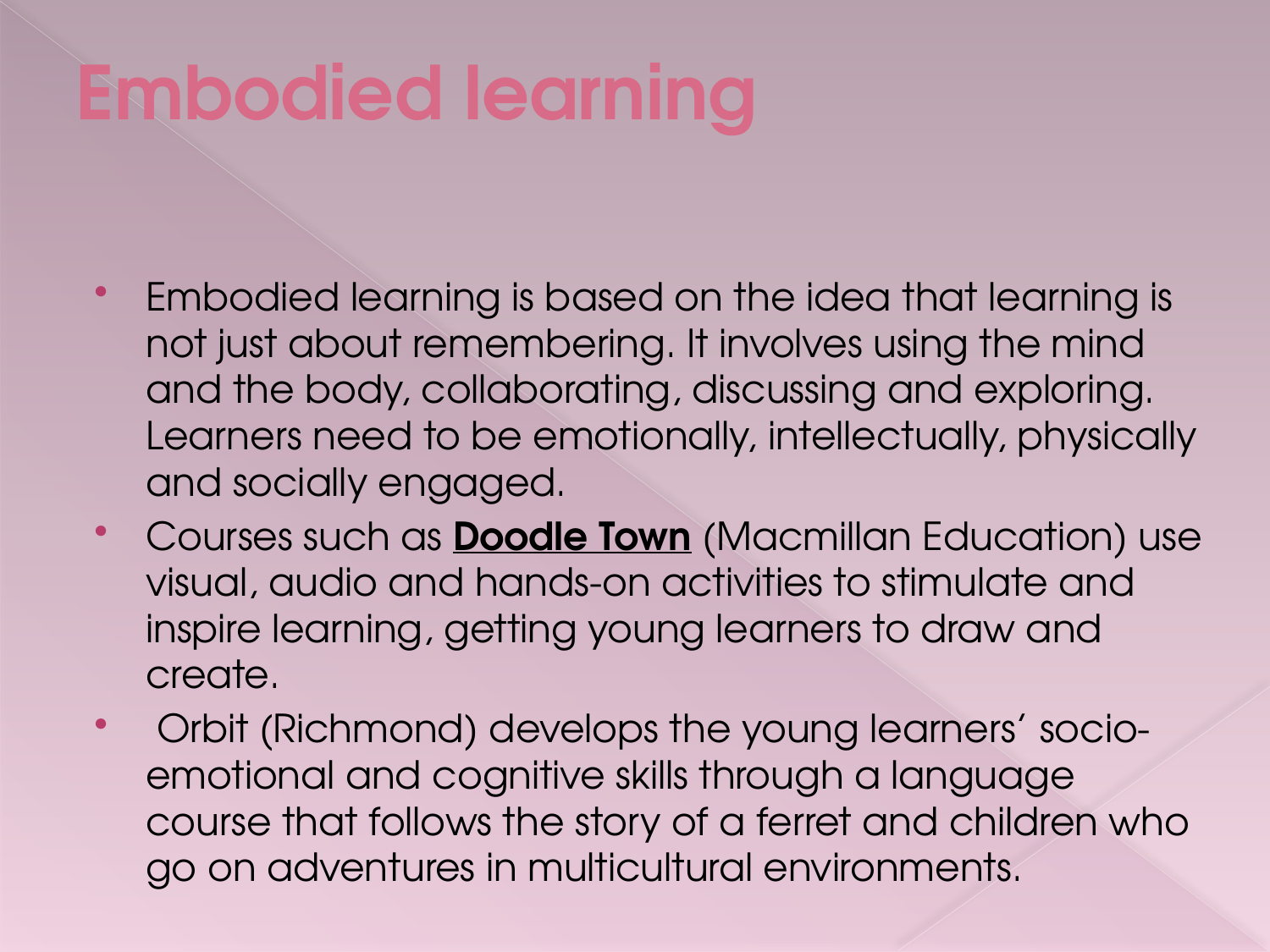

# Embodied learning
Embodied learning is based on the idea that learning is not just about remembering. It involves using the mind and the body, collaborating, discussing and exploring. Learners need to be emotionally, intellectually, physically and socially engaged.
Courses such as Doodle Town (Macmillan Education) use visual, audio and hands-on activities to stimulate and inspire learning, getting young learners to draw and create.
 Orbit (Richmond) develops the young learners’ socio-emotional and cognitive skills through a language course that follows the story of a ferret and children who go on adventures in multicultural environments.